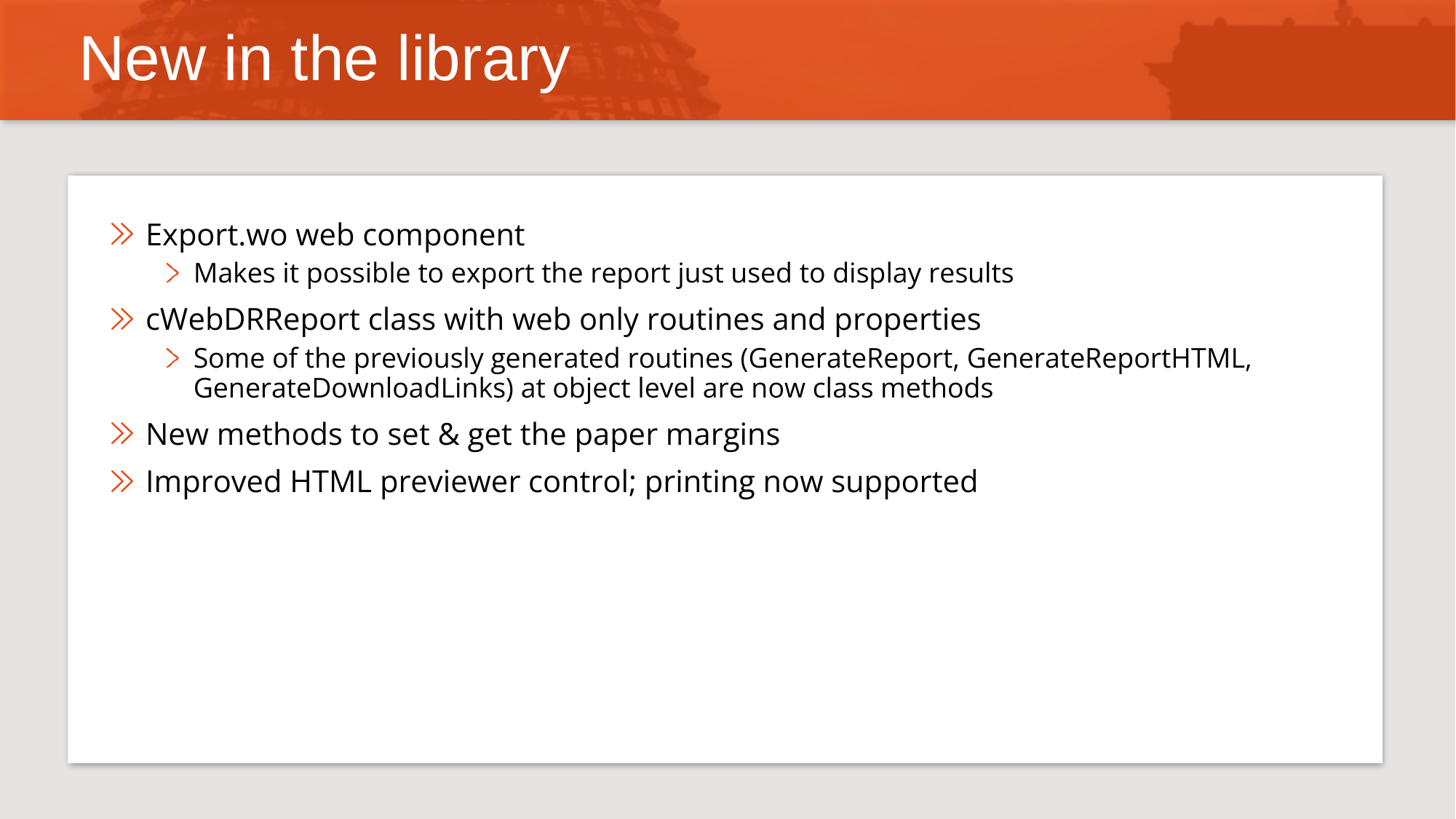

# New in the library
Export.wo web component
Makes it possible to export the report just used to display results
cWebDRReport class with web only routines and properties
Some of the previously generated routines (GenerateReport, GenerateReportHTML, GenerateDownloadLinks) at object level are now class methods
New methods to set & get the paper margins
Improved HTML previewer control; printing now supported